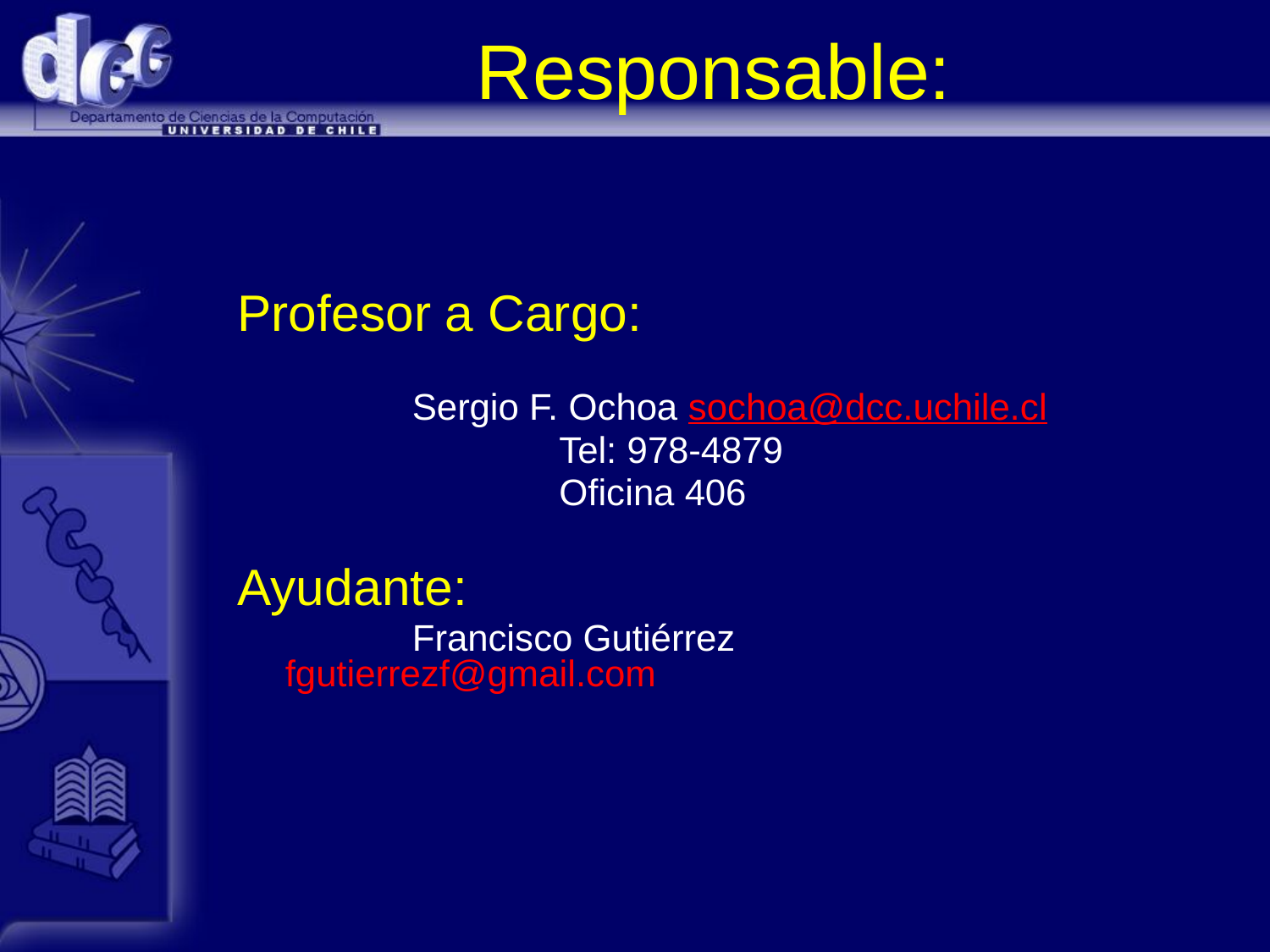

# Responsable:
Profesor a Cargo:

		Sergio F. Ochoa sochoa@dcc.uchile.cl
                               Tel: 978-4879
                               Oficina 406

Ayudante:
		Francisco Gutiérrez fgutierrezf@gmail.com